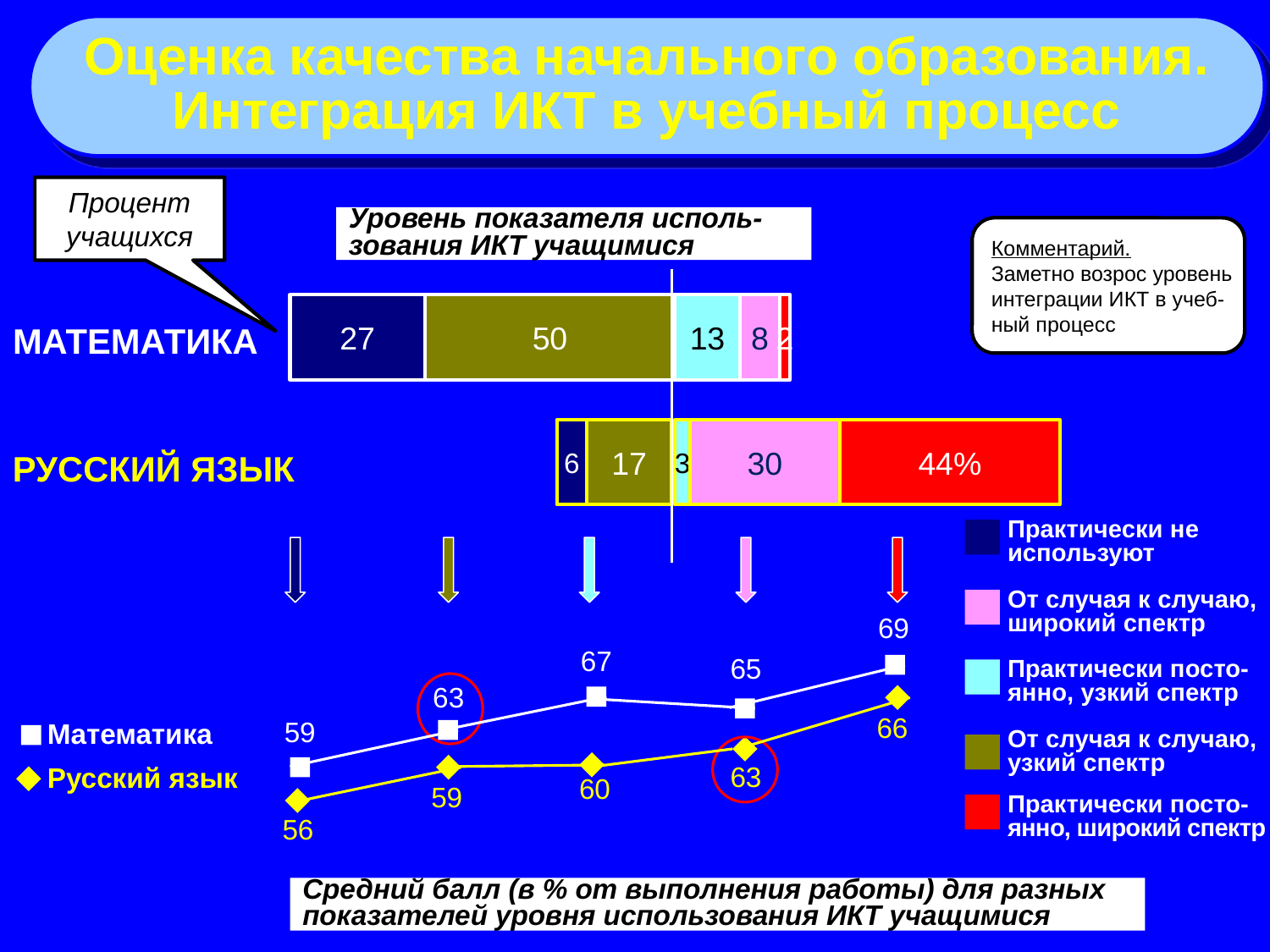

Оценка качества начального образования.
Интеграция ИКТ в учебный процесс
Процент
учащихся
Уровень показателя исполь-
зования ИКТ учащимися
Комментарий.
Заметно возрос уровень
интеграции ИКТ в учеб-
ный процесс
27
50
13
8
2
МАТЕМАТИКА
30
44%
17
3
6
РУССКИЙ ЯЗЫК

Практически не
используют

От случая к случаю,
широкий спектр

69
67
Практически посто-
янно, узкий спектр
65

63

66
Математика
59

От случая к случаю,
узкий спектр

Русский язык

63

60
59
Практически посто-
янно, широкий спектр

56
Средний балл (в % от выполнения работы) для разных
показателей уровня использования ИКТ учащимися